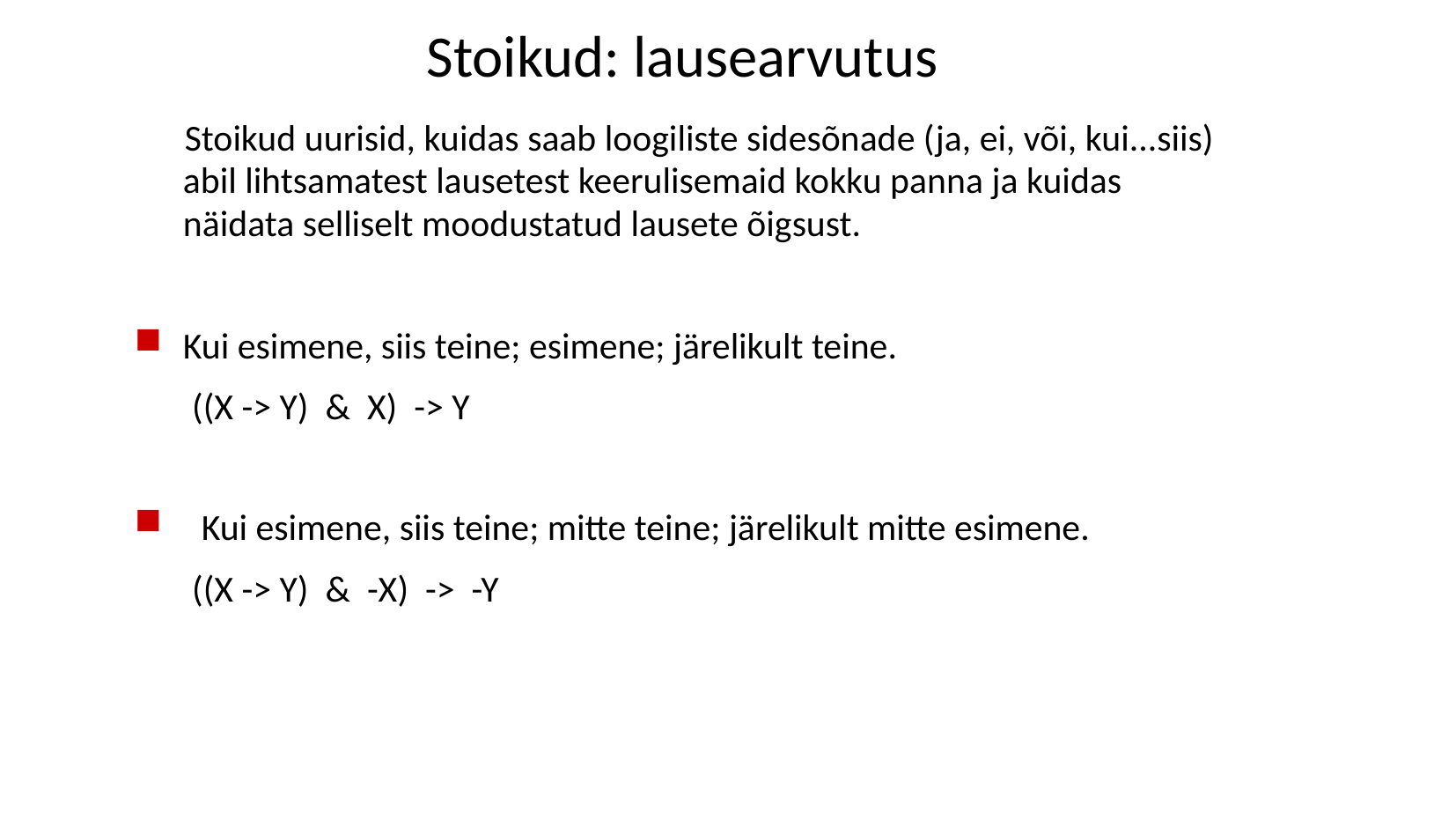

# Stoikud: lausearvutus
      Stoikud uurisid, kuidas saab loogiliste sidesõnade (ja, ei, või, kui...siis) abil lihtsamatest lausetest keerulisemaid kokku panna ja kuidas näidata selliselt moodustatud lausete õigsust.

Kui esimene, siis teine; esimene; järelikult teine.
((X -> Y)  &  X)  -> Y

 Kui esimene, siis teine; mitte teine; järelikult mitte esimene.
((X -> Y)  &  -X)  ->  -Y